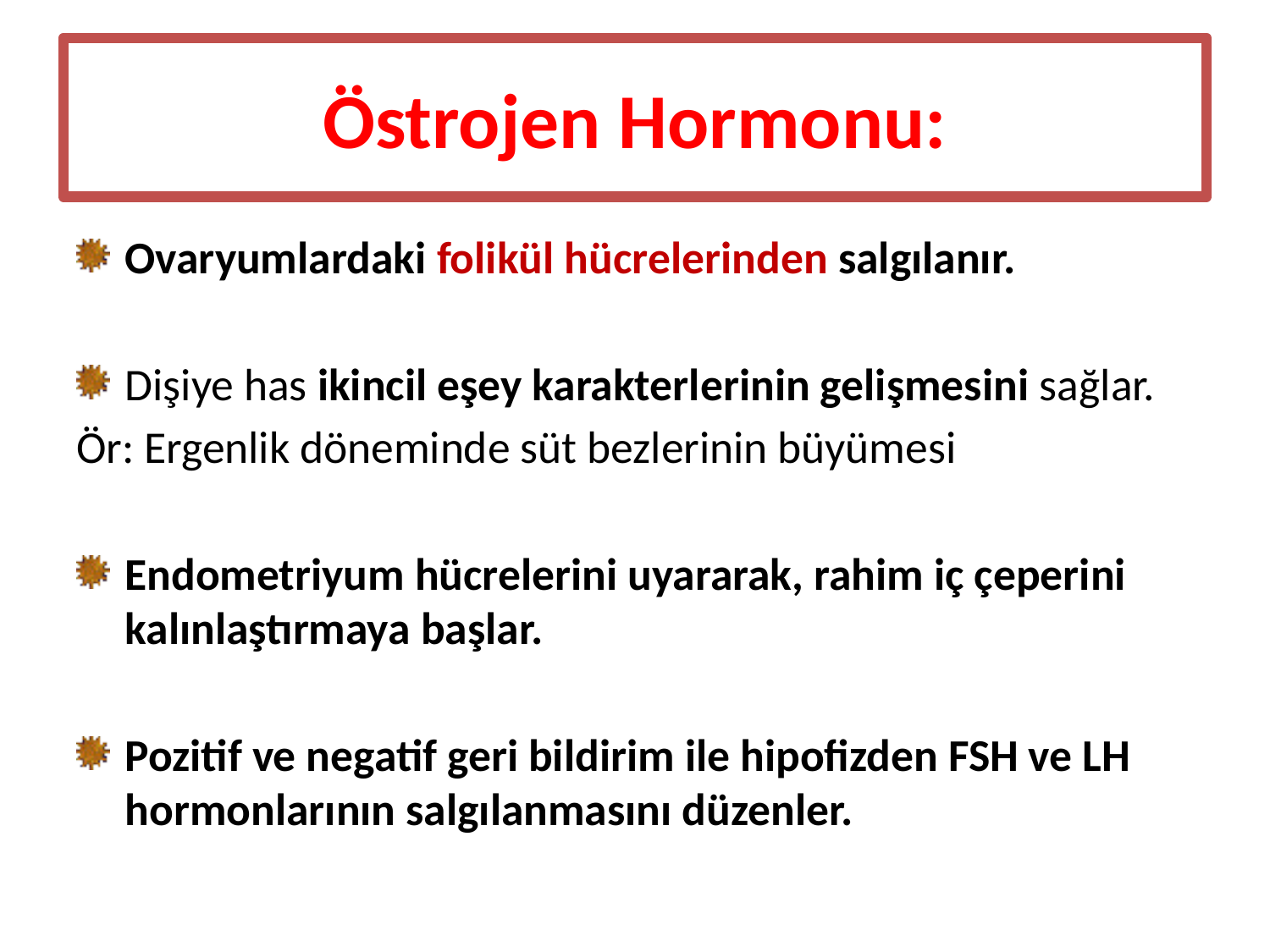

# Östrojen Hormonu:
Ovaryumlardaki folikül hücrelerinden salgılanır.

Dişiye has ikincil eşey karakterlerinin gelişmesini sağlar.
Ör: Ergenlik döneminde süt bezlerinin büyümesi

Endometriyum hücrelerini uyararak, rahim iç çeperini kalınlaştırmaya başlar.

Pozitif ve negatif geri bildirim ile hipofizden FSH ve LH hormonlarının salgılanmasını düzenler.